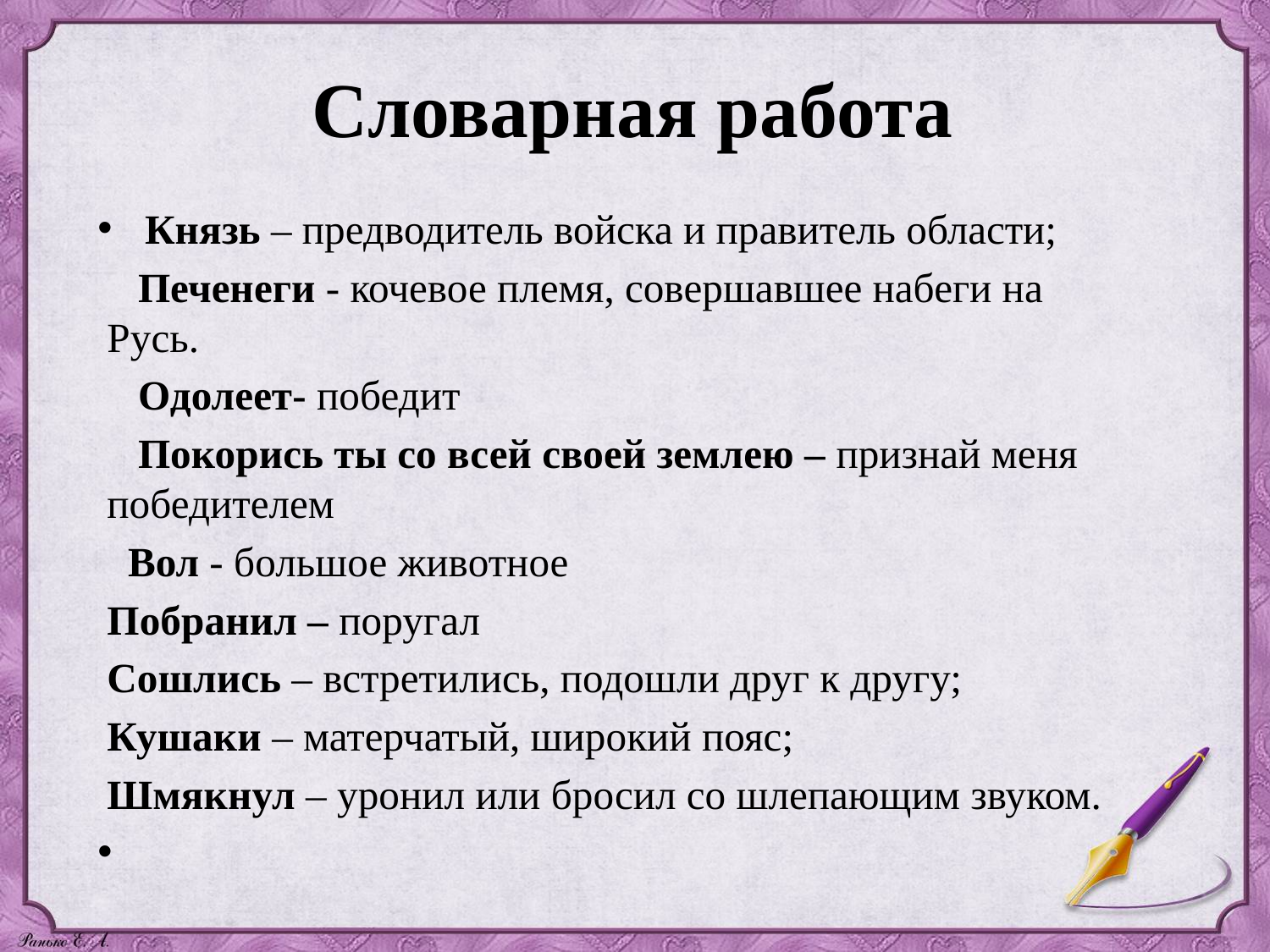

# Словарная работа
Князь – предводитель войска и правитель области;
   Печенеги - кочевое племя, совершавшее набеги на Русь.
   Одолеет- победит
   Покорись ты со всей своей землею – признай меня победителем
  Вол - большое животное
Побранил – поругал
Сошлись – встретились, подошли друг к другу;
Кушаки – матерчатый, широкий пояс;
Шмякнул – уронил или бросил со шлепающим звуком.